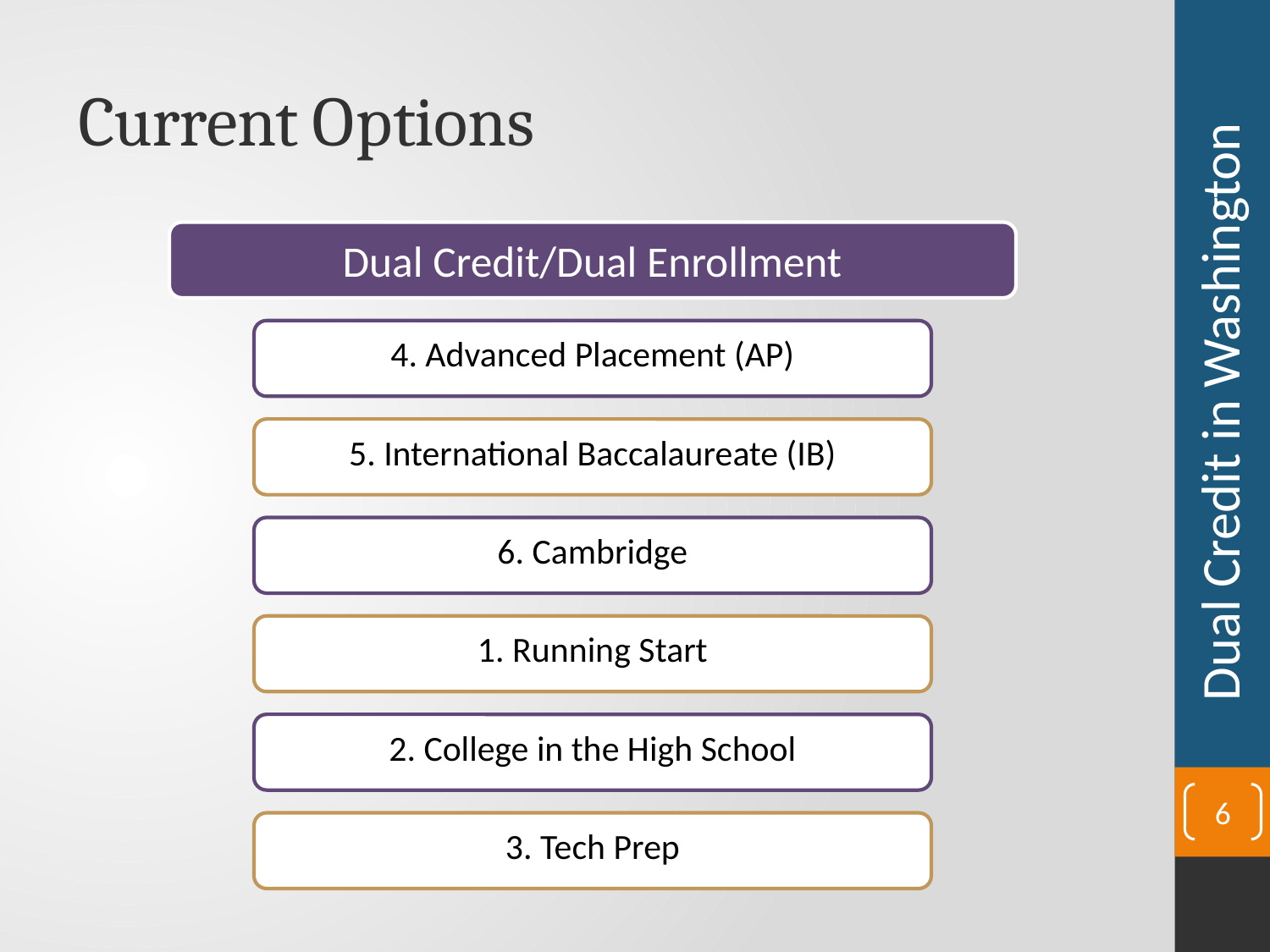

# Current Options
Dual Credit/Dual Enrollment
4. Advanced Placement (AP)
5. International Baccalaureate (IB)
6. Cambridge
2. College in the High School
1. Running Start
3. Tech Prep

Dual Credit in Washington
6